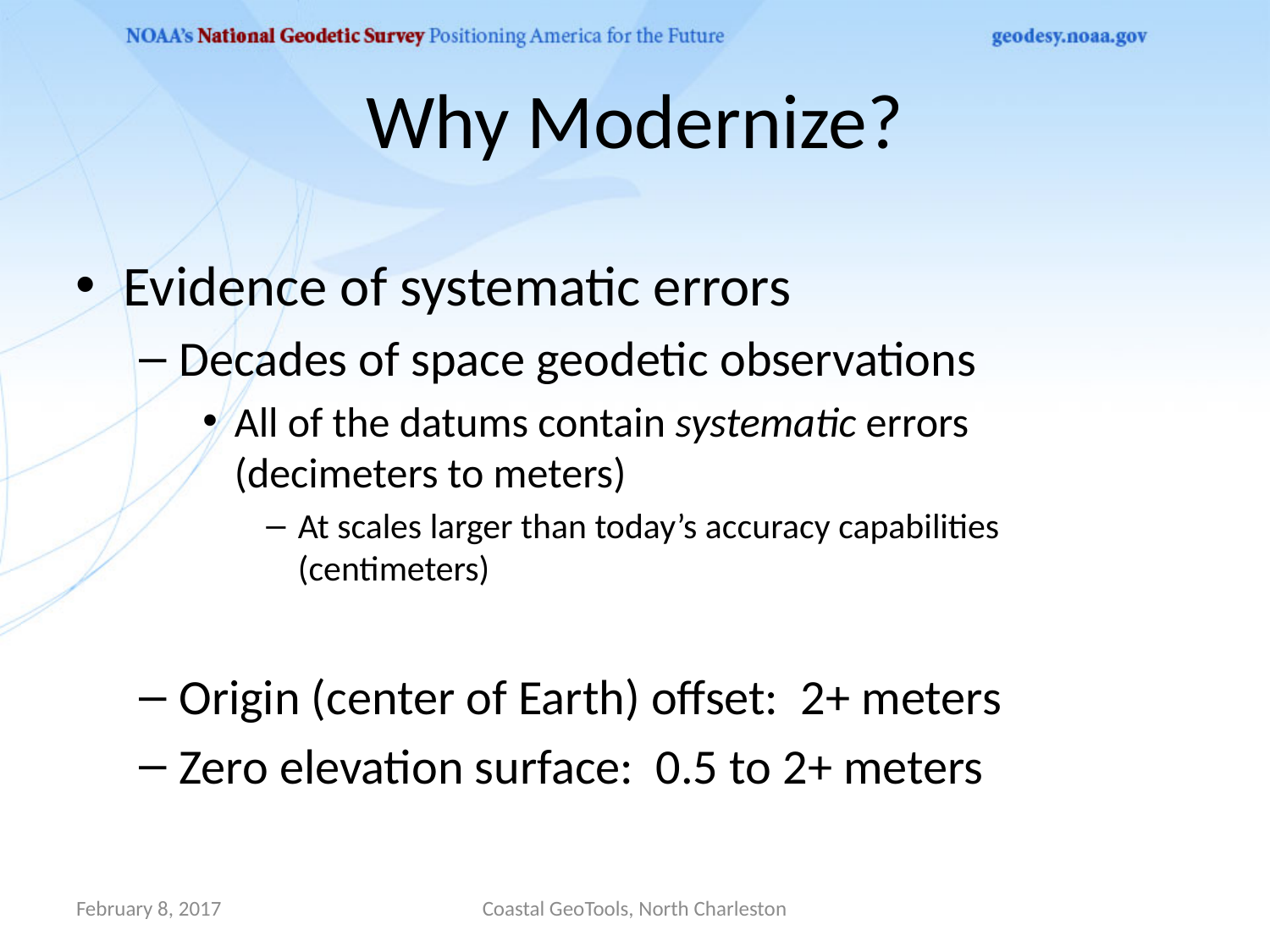

# Why Modernize?
Evidence of systematic errors
Decades of space geodetic observations
All of the datums contain systematic errors (decimeters to meters)
At scales larger than today’s accuracy capabilities (centimeters)

Origin (center of Earth) offset:  2+ meters
Zero elevation surface:  0.5 to 2+ meters
February 8, 2017
Coastal GeoTools, North Charleston